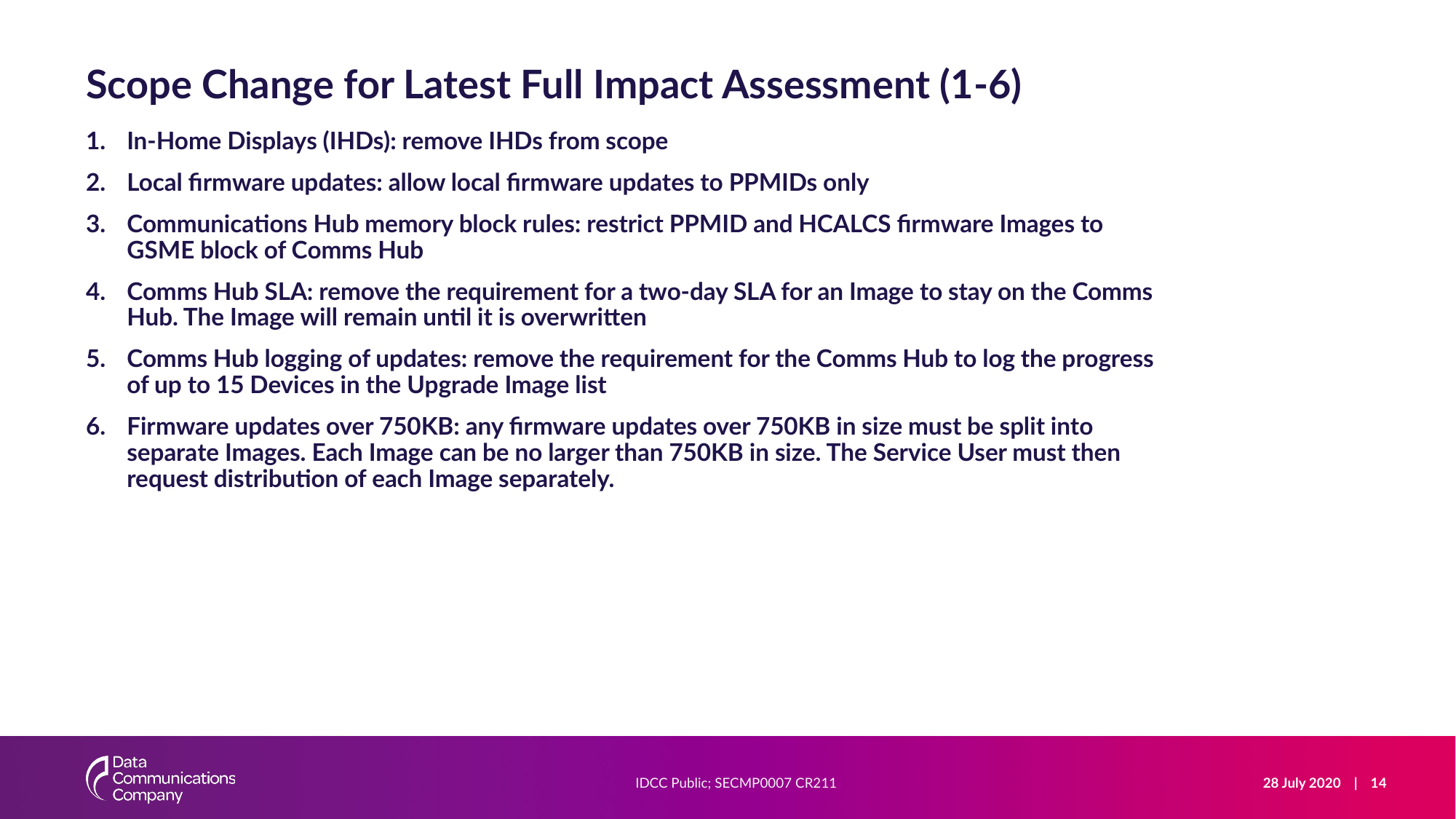

# Scope Change for Latest Full Impact Assessment (1-6)
In-Home Displays (IHDs): remove IHDs from scope
Local firmware updates: allow local firmware updates to PPMIDs only
Communications Hub memory block rules: restrict PPMID and HCALCS firmware Images to GSME block of Comms Hub
Comms Hub SLA: remove the requirement for a two-day SLA for an Image to stay on the Comms Hub. The Image will remain until it is overwritten
Comms Hub logging of updates: remove the requirement for the Comms Hub to log the progress of up to 15 Devices in the Upgrade Image list
Firmware updates over 750KB: any firmware updates over 750KB in size must be split into separate Images. Each Image can be no larger than 750KB in size. The Service User must then request distribution of each Image separately.

IDCC Public; SECMP0007 CR211